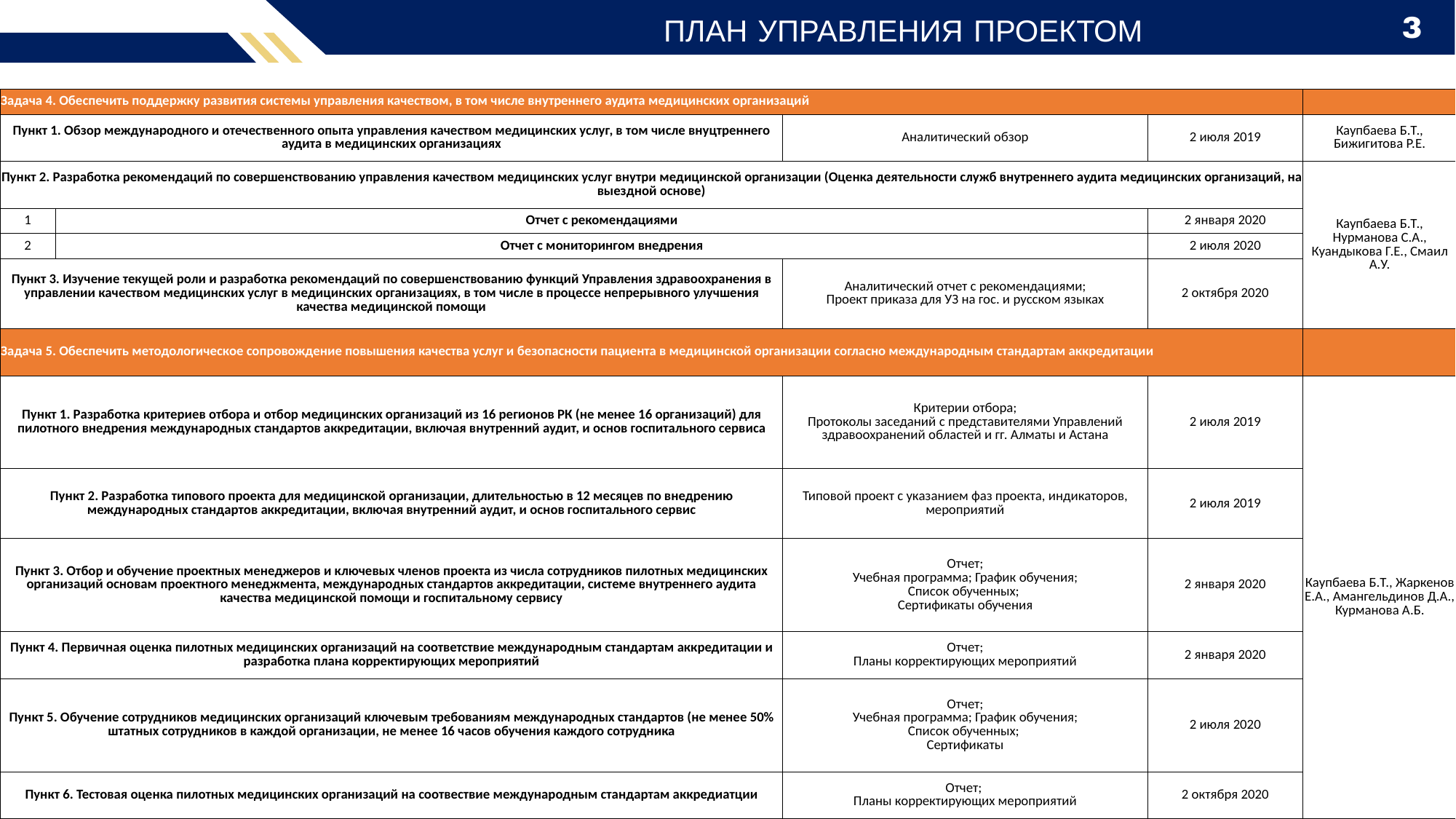

3
# ПЛАН УПРАВЛЕНИЯ ПРОЕКТОМ

| Задача 4. Обеспечить поддержку развития системы управления качеством, в том числе внутреннего аудита медицинских организаций |  |  |  |  |
| --- | --- | --- | --- | --- |
| Пункт 1. Обзор международного и отечественного опыта управления качеством медицинских услуг, в том числе внуцтреннего аудита в медицинских организациях |  | Аналитический обзор | 2 июля 2019 | Каупбаева Б.Т., Бижигитова Р.Е. |
| Пункт 2. Разработка рекомендаций по совершенствованию управления качеством медицинских услуг внутри медицинской организации (Оценка деятельности служб внутреннего аудита медицинских организаций, на выездной основе) |  |  |  | Каупбаева Б.Т., Нурманова С.А., Куандыкова Г.Е., Смаил А.У. |
| 1 | Отчет с рекомендациями |  | 2 января 2020 |  |
| 2 | Отчет с мониторингом внедрения |  | 2 июля 2020 |  |
| Пункт 3. Изучение текущей роли и разработка рекомендаций по совершенствованию функций Управления здравоохранения в управлении качеством медицинских услуг в медицинских организациях, в том числе в процессе непрерывного улучшения качества медицинской помощи |  | Аналитический отчет с рекомендациями; Проект приказа для УЗ на гос. и русском языках | 2 октября 2020 |  |
| Задача 5. Обеспечить методологическое сопровождение повышения качества услуг и безопасности пациента в медицинской организации согласно международным стандартам аккредитации |  |  |  |  |
| Пункт 1. Разработка критериев отбора и отбор медицинских организаций из 16 регионов РК (не менее 16 организаций) для пилотного внедрения международных стандартов аккредитации, включая внутренний аудит, и основ госпитального сервиса |  | Критерии отбора; Протоколы заседаний с представителями Управлений здравоохранений областей и гг. Алматы и Астана | 2 июля 2019 | Каупбаева Б.Т., Жаркенов Е.А., Амангельдинов Д.А., Курманова А.Б. |
| Пункт 2. Разработка типового проекта для медицинской организации, длительностью в 12 месяцев по внедрению международных стандартов аккредитации, включая внутренний аудит, и основ госпитального сервис |  | Типовой проект с указанием фаз проекта, индикаторов, мероприятий | 2 июля 2019 |  |
| Пункт 3. Отбор и обучение проектных менеджеров и ключевых членов проекта из числа сотрудников пилотных медицинских организаций основам проектного менеджмента, международных стандартов аккредитации, системе внутреннего аудита качества медицинской помощи и госпитальному сервису |  | Отчет; Учебная программа; График обучения; Список обученных; Сертификаты обучения | 2 января 2020 |  |
| Пункт 4. Первичная оценка пилотных медицинских организаций на соответствие международным стандартам аккредитации и разработка плана корректирующих мероприятий |  | Отчет; Планы корректирующих мероприятий | 2 января 2020 |  |
| Пункт 5. Обучение сотрудников медицинских организаций ключевым требованиям международных стандартов (не менее 50% штатных сотрудников в каждой организации, не менее 16 часов обучения каждого сотрудника |  | Отчет; Учебная программа; График обучения; Список обученных; Сертификаты | 2 июля 2020 |  |
| Пункт 6. Тестовая оценка пилотных медицинских организаций на соотвествие международным стандартам аккредиатции |  | Отчет; Планы корректирующих мероприятий | 2 октября 2020 |  |